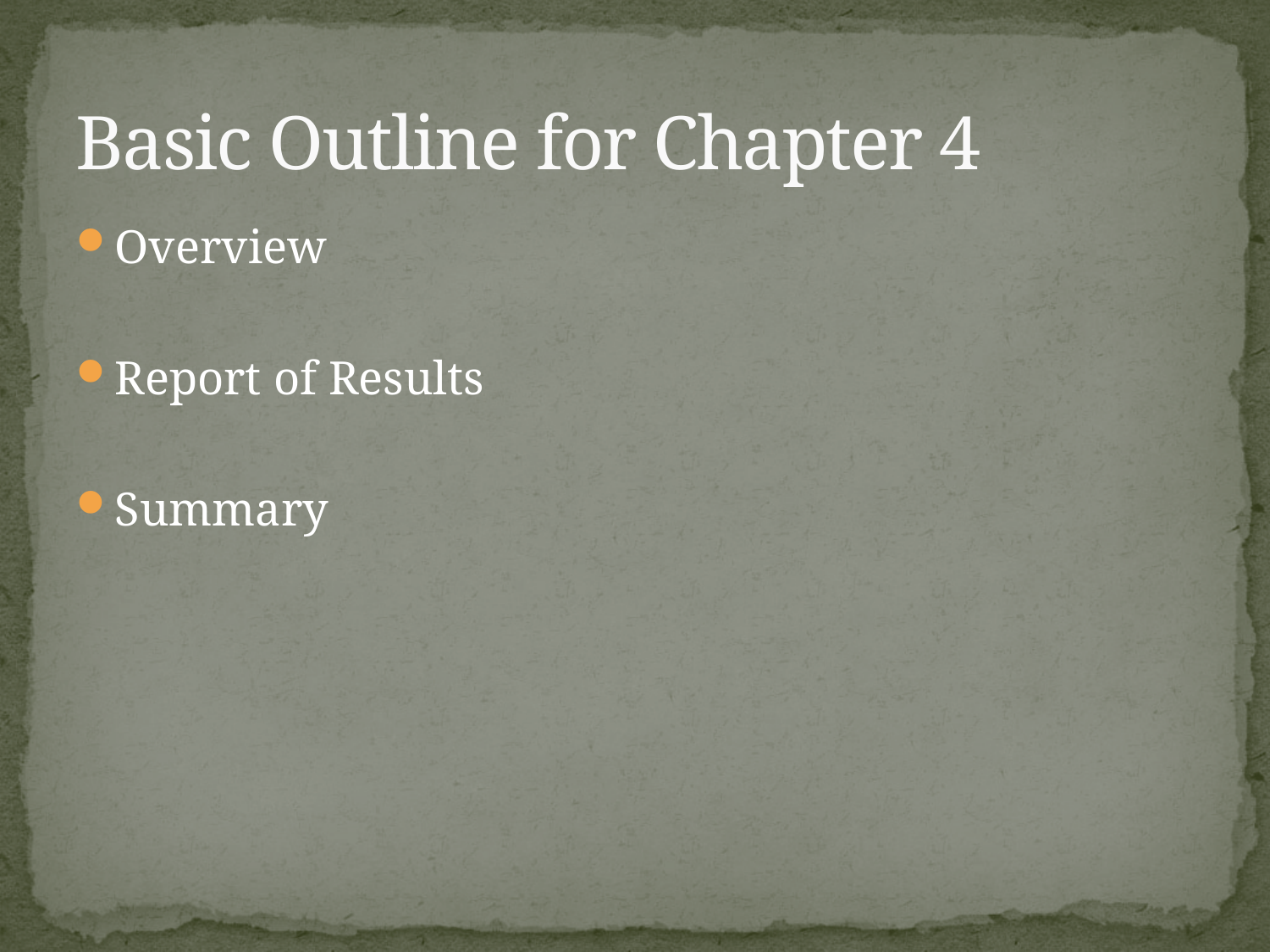

# Basic Outline for Chapter 4
Overview

Report of Results

Summary